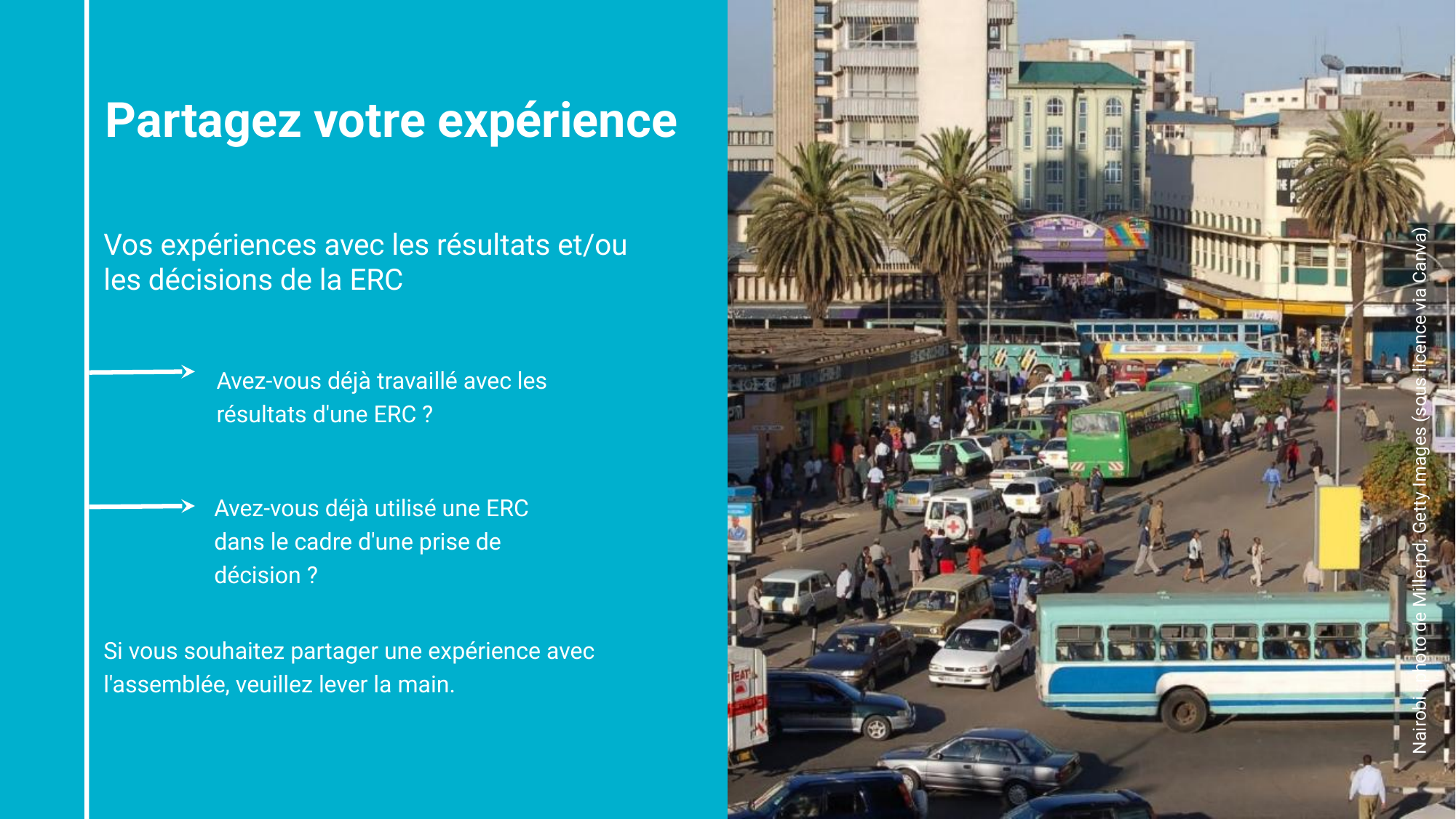

Partagez votre expérience
Vos expériences avec les résultats et/ou les décisions de la ERC
Avez-vous déjà travaillé avec les résultats d'une ERC ?
Nairobi ; photo de Millerpd, Getty Images (sous licence via Canva)
Avez-vous déjà utilisé une ERC dans le cadre d'une prise de décision ?
Si vous souhaitez partager une expérience avec l'assemblée, veuillez lever la main.
75